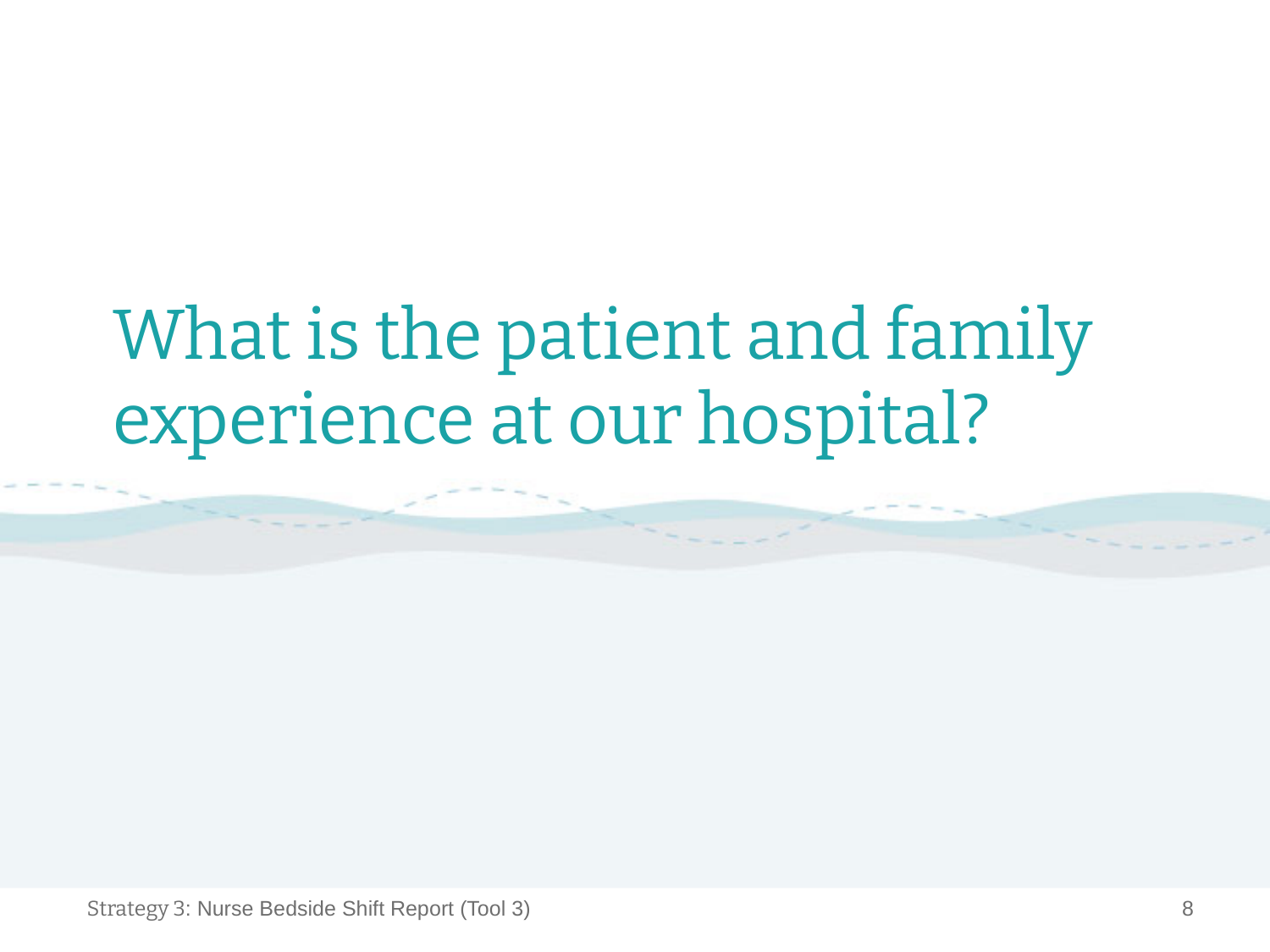

# What is the patient and family experience at our hospital?
Strategy 3: Nurse Bedside Shift Report (Tool 3)
8